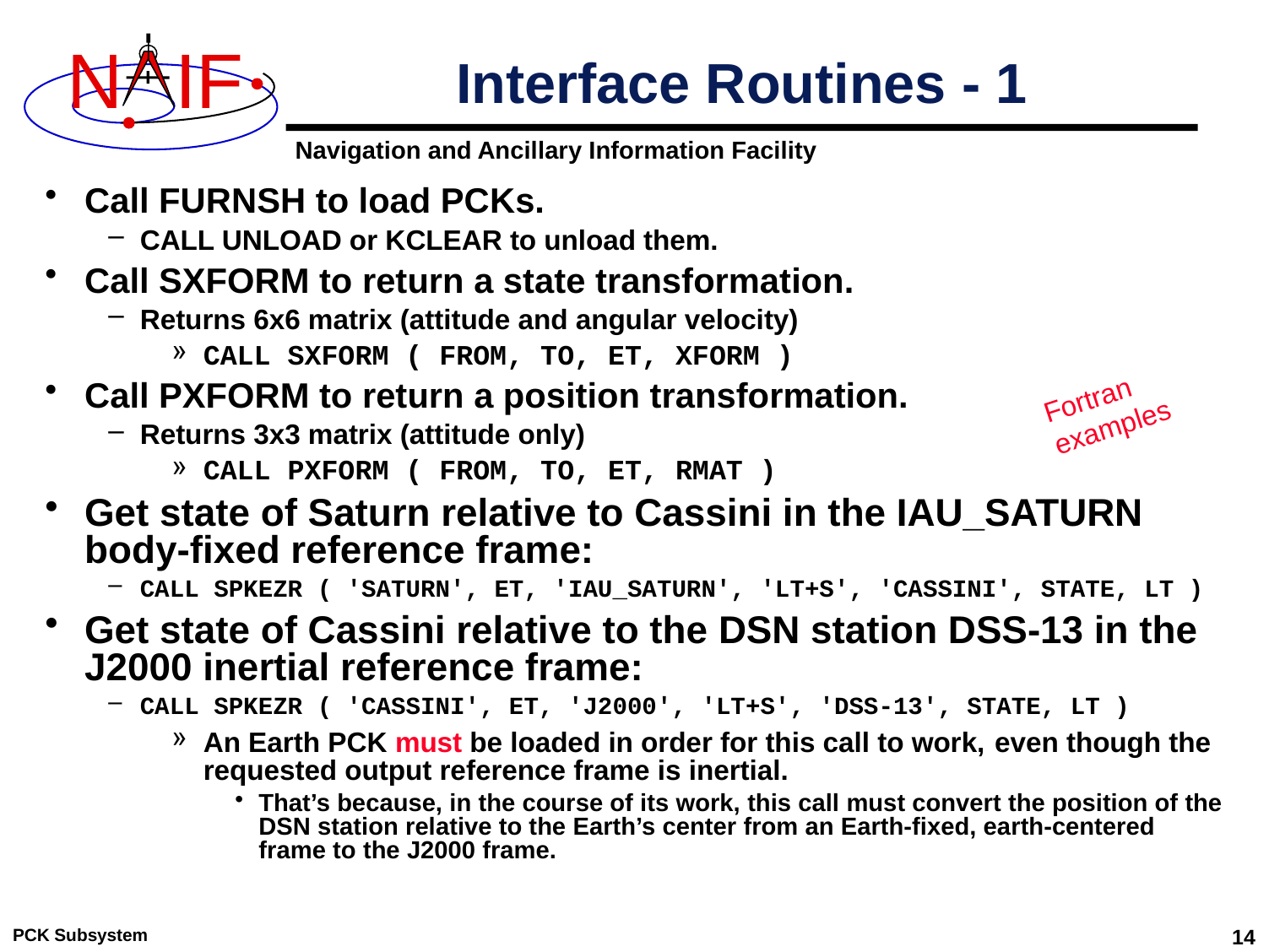

# Interface Routines - 1
Call FURNSH to load PCKs.
CALL UNLOAD or KCLEAR to unload them.
Call SXFORM to return a state transformation.
Returns 6x6 matrix (attitude and angular velocity)
CALL SXFORM ( FROM, TO, ET, XFORM )
Call PXFORM to return a position transformation.
Returns 3x3 matrix (attitude only)
CALL PXFORM ( FROM, TO, ET, RMAT )
Get state of Saturn relative to Cassini in the IAU_SATURN body-fixed reference frame:
CALL SPKEZR ( 'SATURN', ET, 'IAU_SATURN', 'LT+S', 'CASSINI', STATE, LT )
Get state of Cassini relative to the DSN station DSS-13 in the J2000 inertial reference frame:
CALL SPKEZR ( 'CASSINI', ET, 'J2000', 'LT+S', 'DSS-13', STATE, LT )
An Earth PCK must be loaded in order for this call to work, even though the requested output reference frame is inertial.
That’s because, in the course of its work, this call must convert the position of the DSN station relative to the Earth’s center from an Earth-fixed, earth-centered frame to the J2000 frame.

Fortran
examples
PCK Subsystem
14